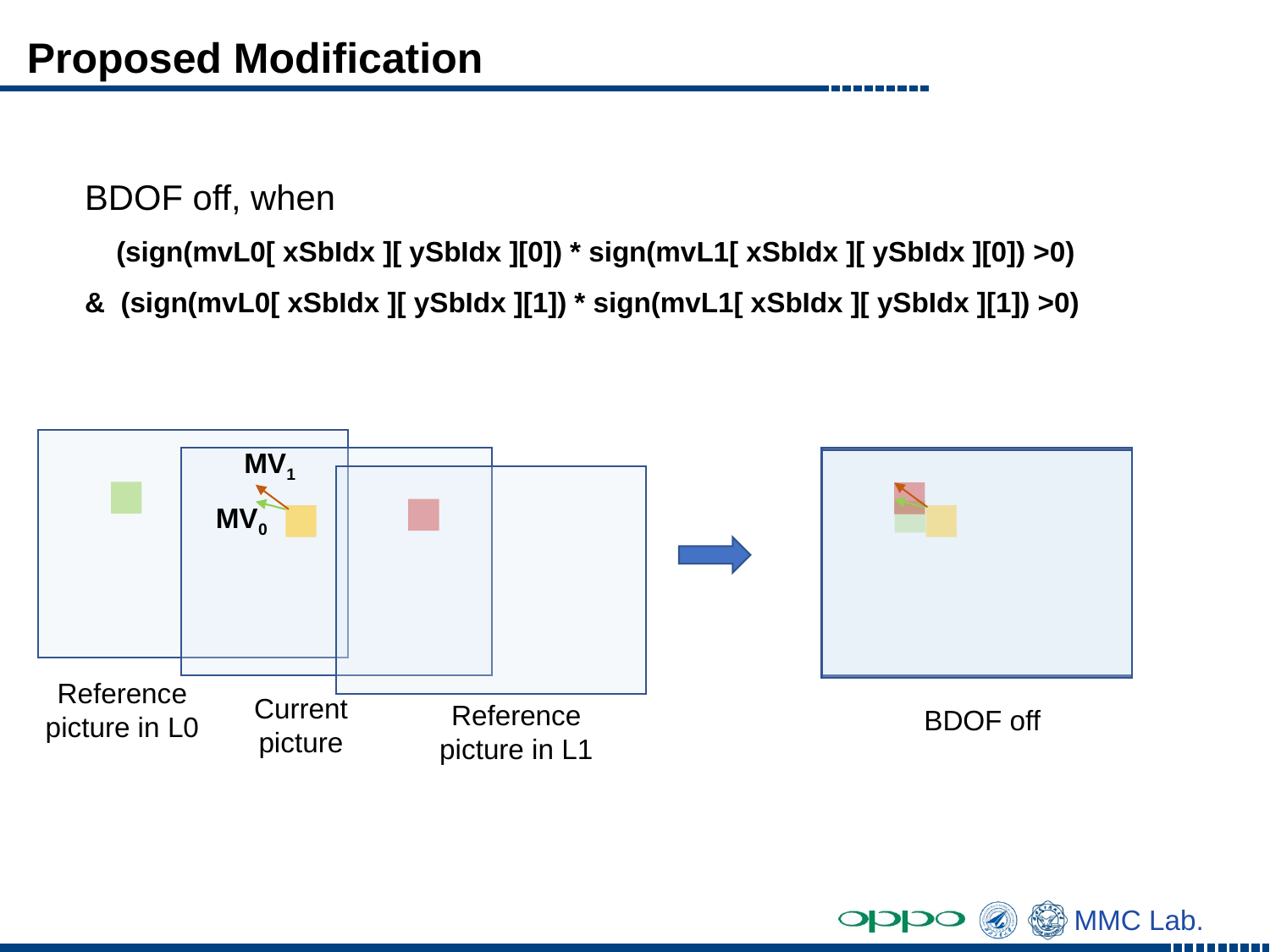

# Proposed Modification
BDOF off, when
    (sign(mvL0[ xSbIdx ][ ySbIdx ][0]) * sign(mvL1[ xSbIdx ][ ySbIdx ][0]) >0)
&  (sign(mvL0[ xSbIdx ][ ySbIdx ][1]) * sign(mvL1[ xSbIdx ][ ySbIdx ][1]) >0)

MV1

MV0

Reference picture in L0
BDOF off
Current picture
Reference picture in L1